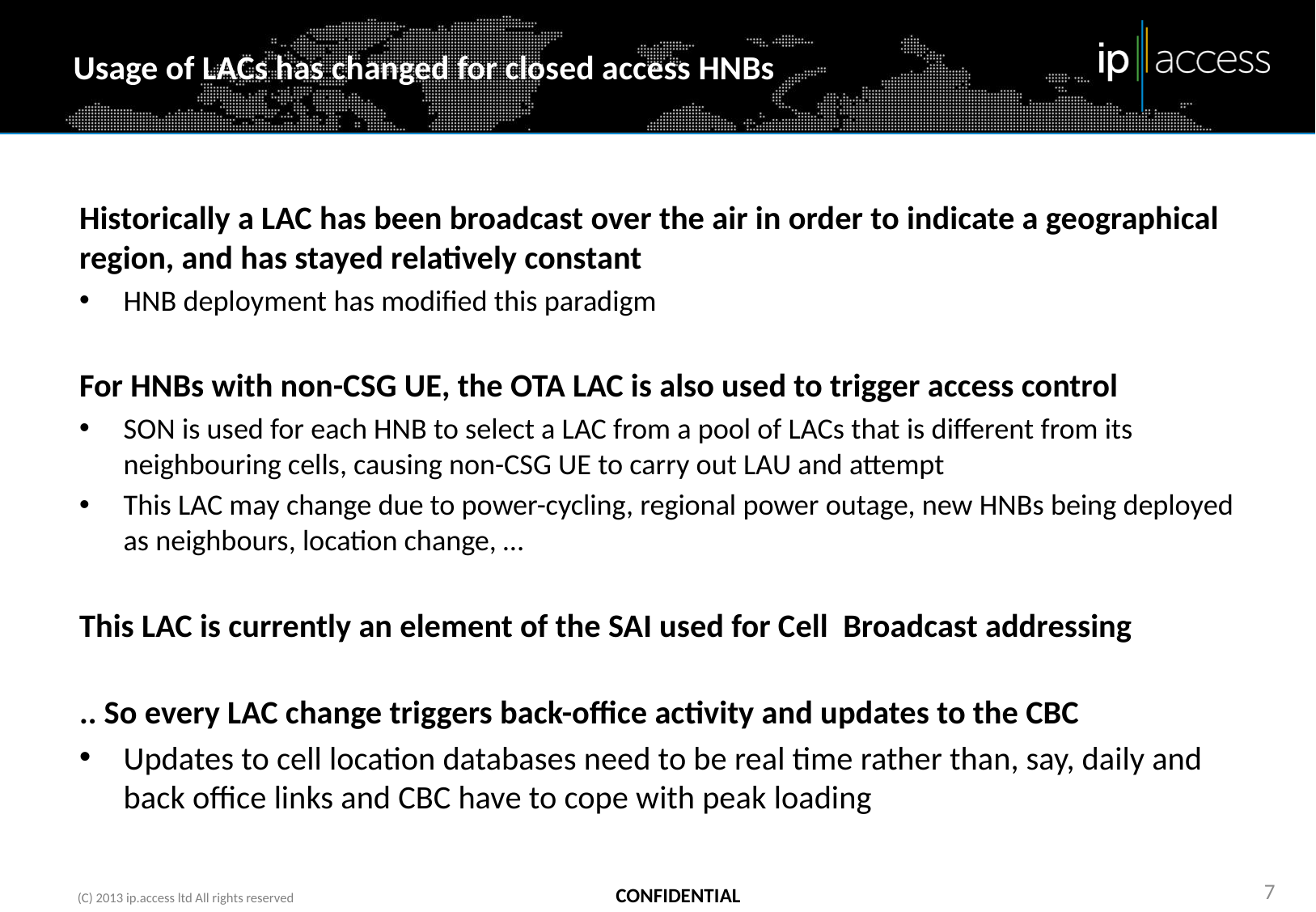

# Usage of LACs has changed for closed access HNBs
Historically a LAC has been broadcast over the air in order to indicate a geographical region, and has stayed relatively constant
HNB deployment has modified this paradigm

For HNBs with non-CSG UE, the OTA LAC is also used to trigger access control
SON is used for each HNB to select a LAC from a pool of LACs that is different from its neighbouring cells, causing non-CSG UE to carry out LAU and attempt
This LAC may change due to power-cycling, regional power outage, new HNBs being deployed as neighbours, location change, …

This LAC is currently an element of the SAI used for Cell  Broadcast addressing

.. So every LAC change triggers back-office activity and updates to the CBC
Updates to cell location databases need to be real time rather than, say, daily and back office links and CBC have to cope with peak loading

7

(C) 2013 ip.access ltd All rights reserved                                                                                                          CONFIDENTIAL